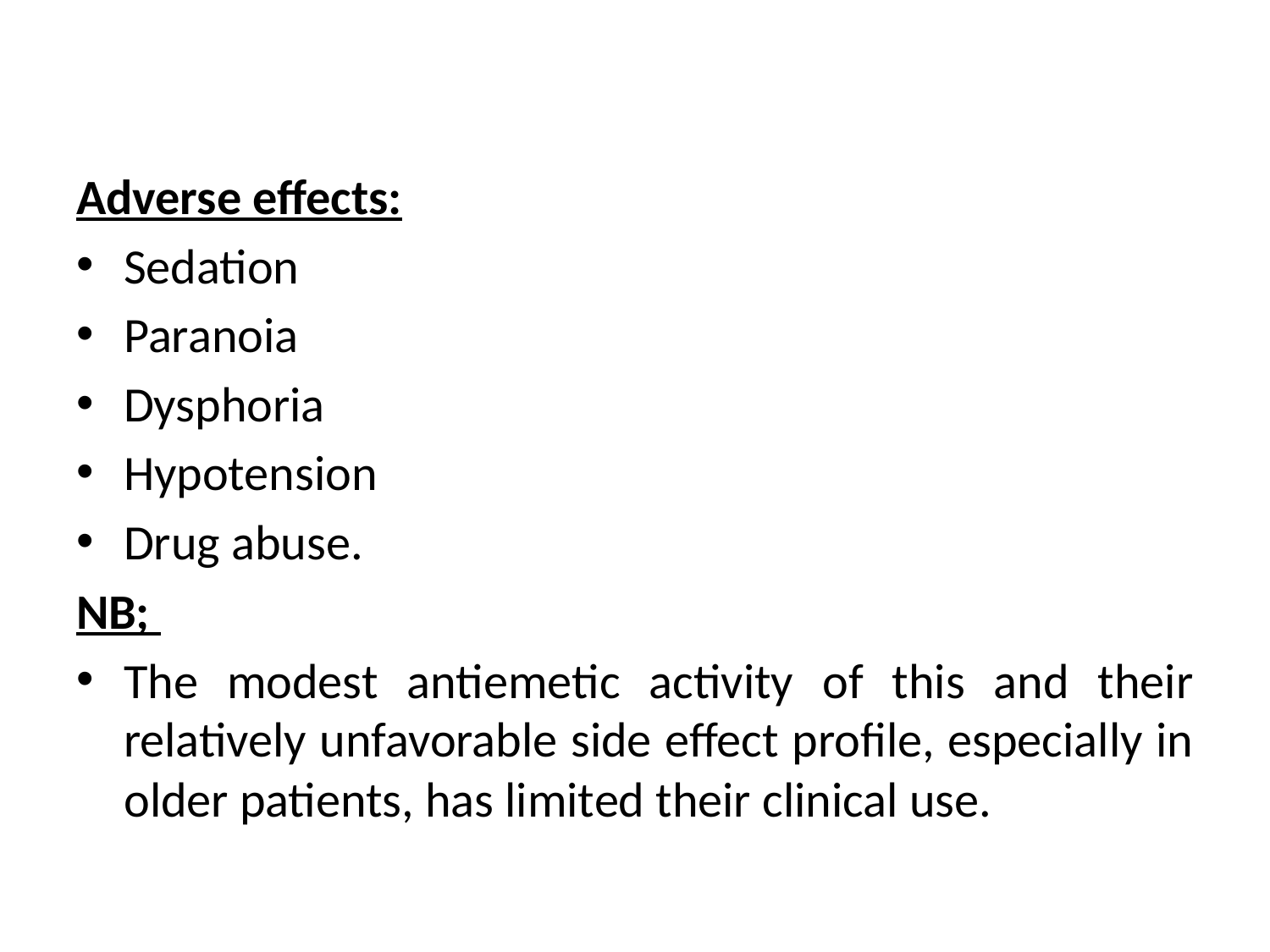

Adverse effects:
Sedation
Paranoia
Dysphoria
Hypotension
Drug abuse.
NB;
The modest antiemetic activity of this and their relatively unfavorable side effect profile, especially in older patients, has limited their clinical use.